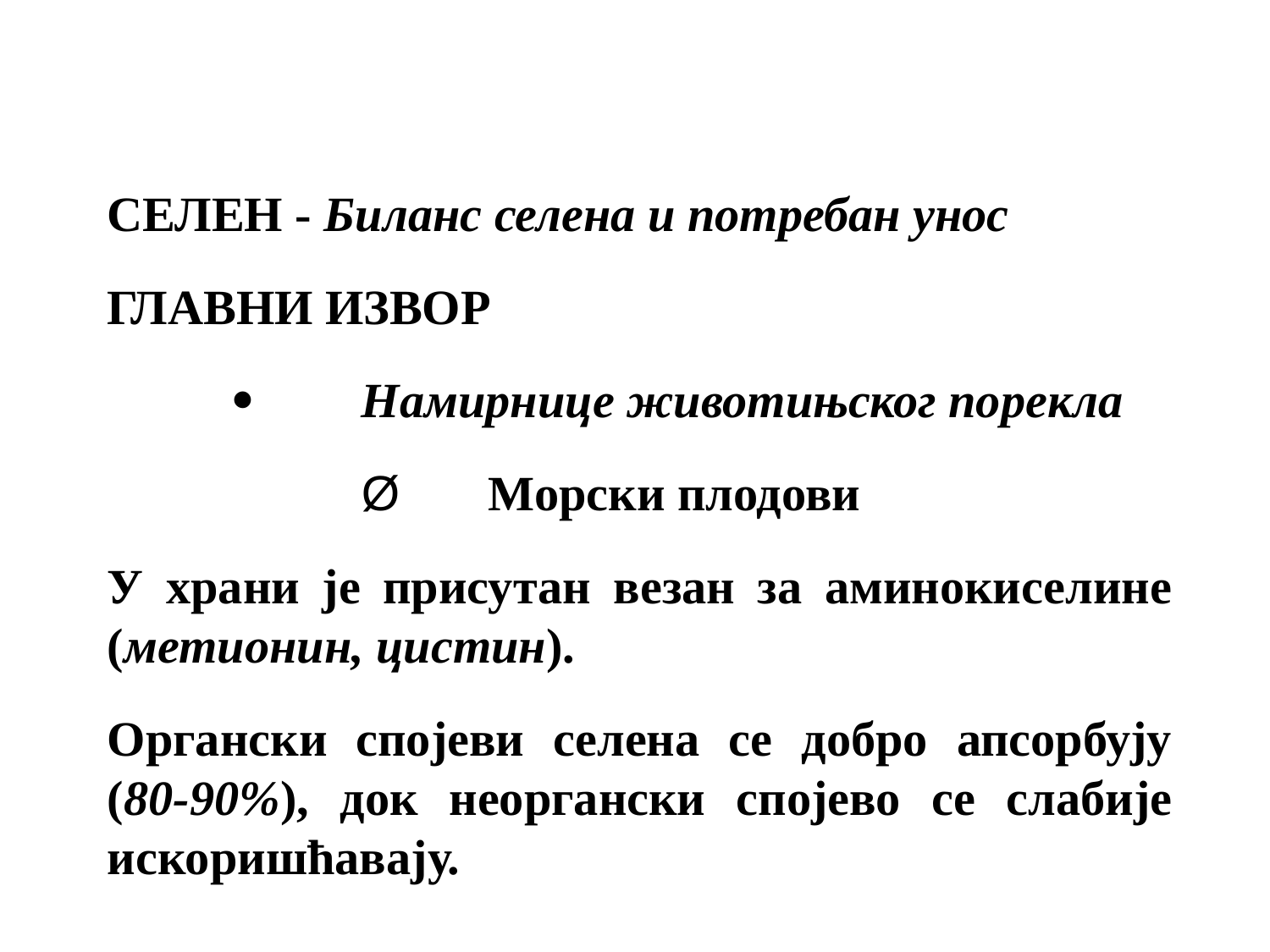

СЕЛЕН - Биланс селена и потребан унос

ГЛАВНИ ИЗВОР

•	Намирнице животињског порекла

Ø	Морски плодови

У храни је присутан везан за аминокиселине (метионин, цистин).

Органски спојеви селена се добро апсорбују (80-90%), док неоргански спојево се слабије искоришћавају.